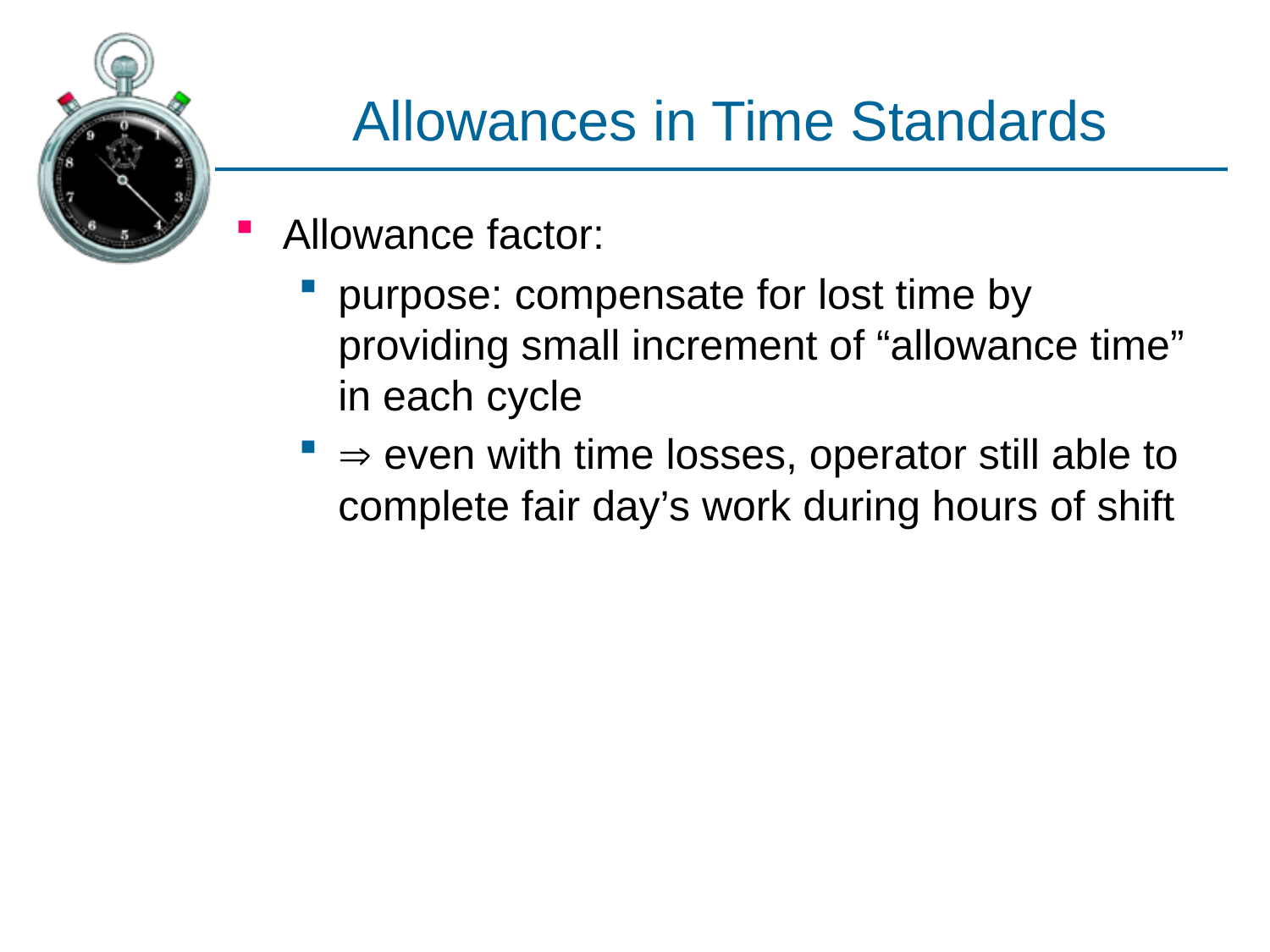

# Allowances in Time Standards
Allowance factor:
purpose: compensate for lost time by providing small increment of “allowance time” in each cycle
⇒ even with time losses, operator still able to complete fair day’s work during hours of shift